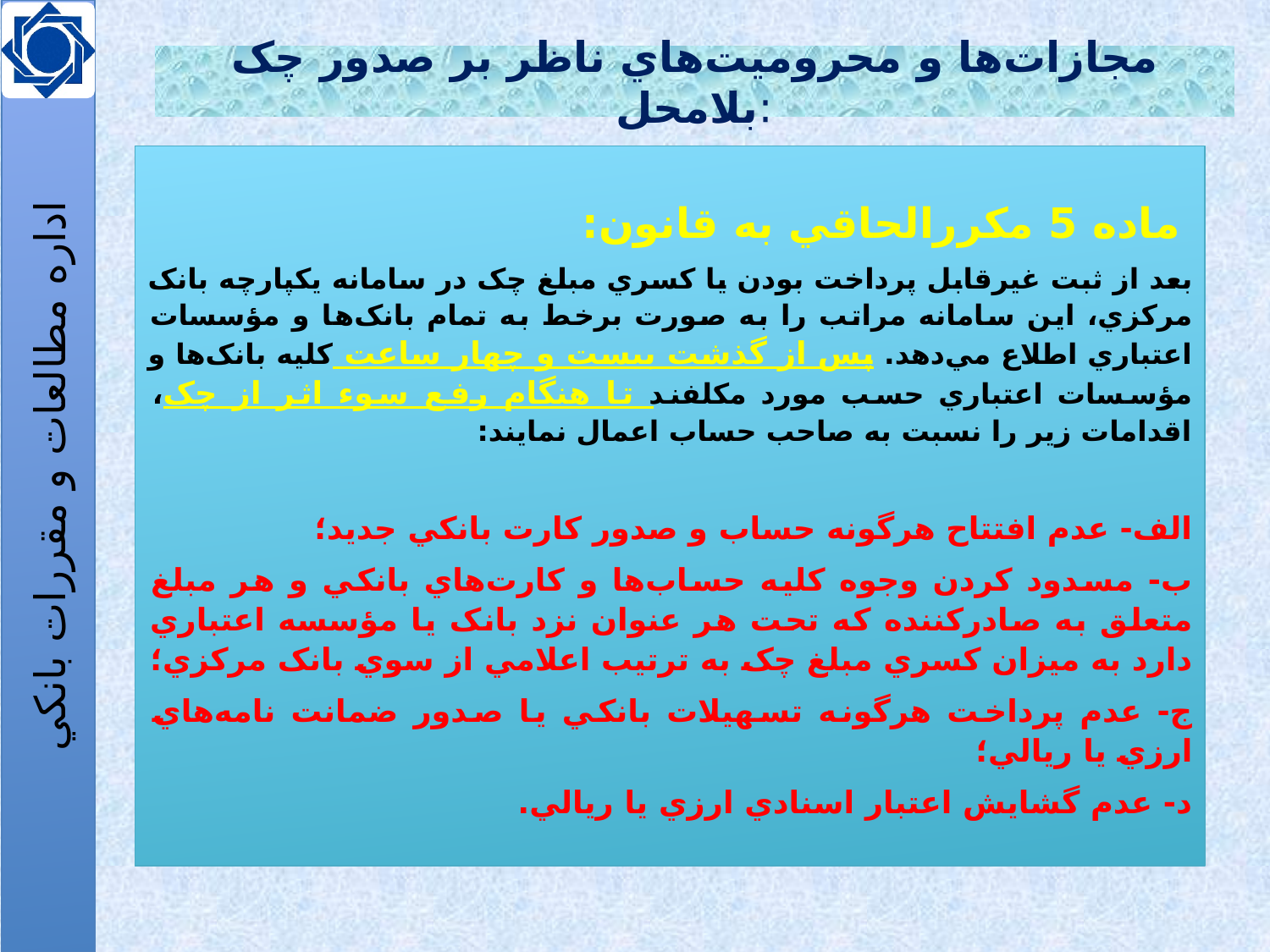

# مجازات‌ها و محروميت‌هاي ناظر بر صدور چک بلامحل:

 ماده 5 مکررالحاقي به قانون:
بعد از ثبت غيرقابل پرداخت بودن يا کسري مبلغ چک در سامانه يکپارچه بانک مرکزي، اين سامانه مراتب را به صورت برخط به تمام بانک‌ها و مؤسسات اعتباري اطلاع مي‌دهد. پس از گذشت بيست و چهار ساعت کليه بانک‌ها و مؤسسات اعتباري حسب مورد مکلفند تا هنگام رفع سوء اثر از چک، اقدامات زير را نسبت به صاحب حساب اعمال نمايند:

الف- عدم افتتاح هرگونه حساب و صدور کارت بانکي جديد؛
ب- مسدود کردن وجوه کليه حساب‌ها و کارت‌هاي بانکي و هر مبلغ متعلق به صادرکننده که تحت هر عنوان نزد بانک يا مؤسسه اعتباري دارد به ميزان کسري مبلغ چک به ترتيب اعلامي از سوي بانک مرکزي؛
ج- عدم پرداخت هرگونه تسهيلات بانکي يا صدور ضمانت نامه‌هاي ارزي يا ريالي؛
د- عدم گشايش اعتبار اسنادي ارزي يا ريالي.